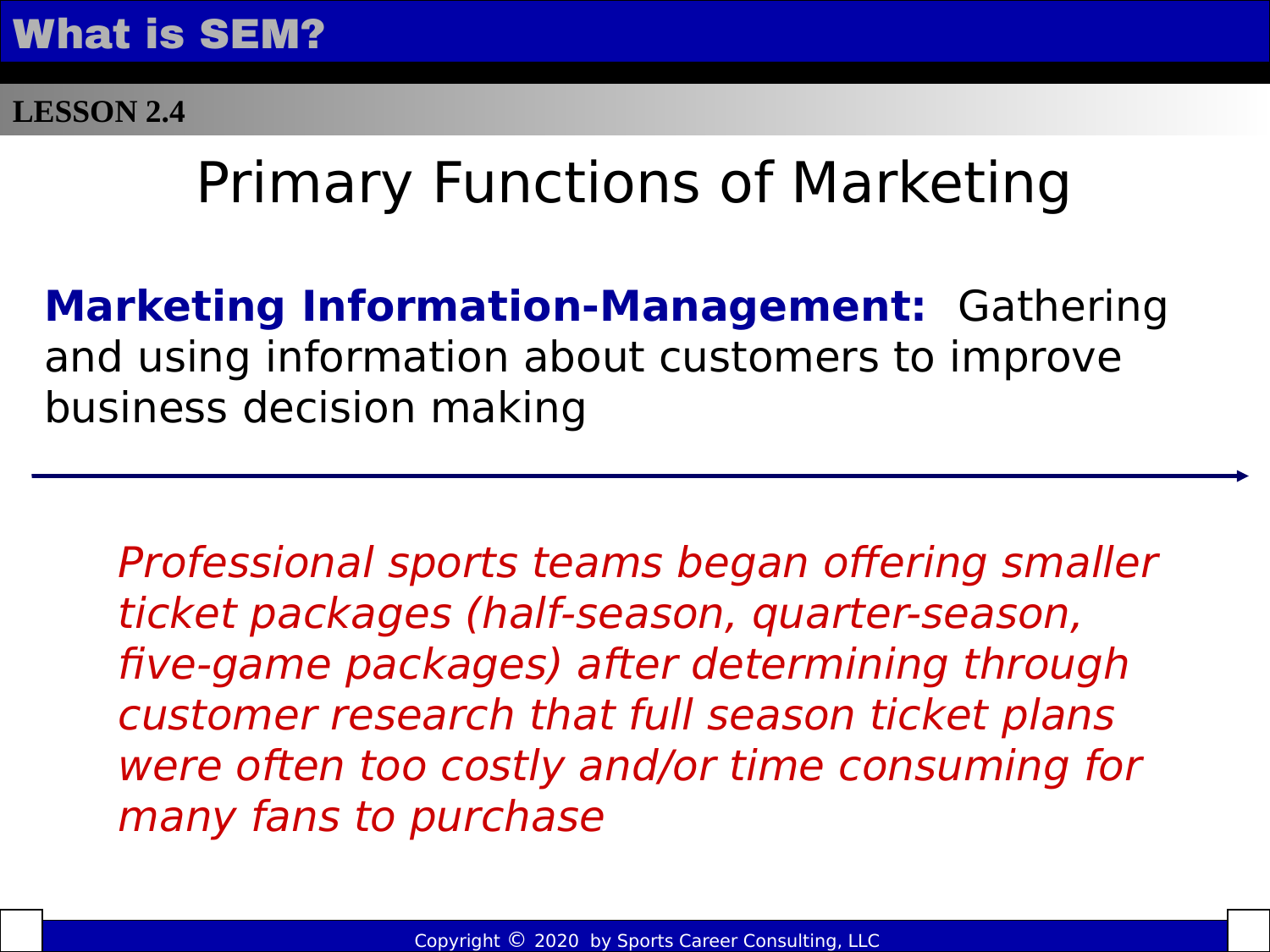

What is SEM?
LESSON 2.4
Primary Functions of Marketing

Marketing Information-Management:  Gathering and using information about customers to improve business decision making

Professional sports teams began offering smaller ticket packages (half-season, quarter-season, five-game packages) after determining through customer research that full season ticket plans were often too costly and/or time consuming for many fans to purchase
Copyright © 2020  by Sports Career Consulting, LLC